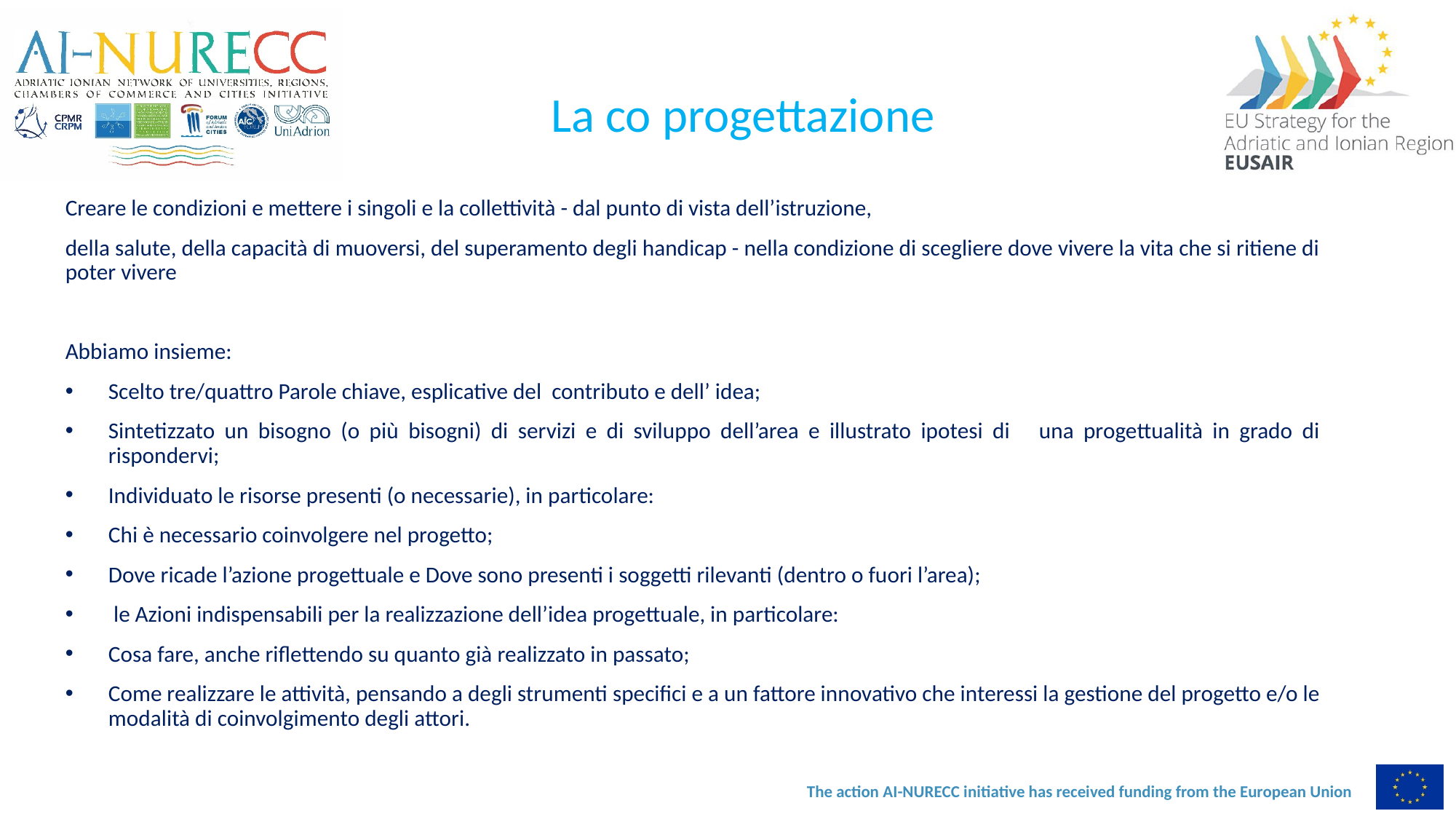

La co progettazione
Creare le condizioni e mettere i singoli e la collettività - dal punto di vista dell’istruzione,
della salute, della capacità di muoversi, del superamento degli handicap - nella condizione di scegliere dove vivere la vita che si ritiene di poter vivere

Abbiamo insieme:
Scelto tre/quattro Parole chiave, esplicative del  contributo e dell’ idea;
Sintetizzato un bisogno (o più bisogni) di servizi e di sviluppo dell’area e illustrato ipotesi di   una progettualità in grado di rispondervi;
Individuato le risorse presenti (o necessarie), in particolare:
Chi è necessario coinvolgere nel progetto;
Dove ricade l’azione progettuale e Dove sono presenti i soggetti rilevanti (dentro o fuori l’area);
 le Azioni indispensabili per la realizzazione dell’idea progettuale, in particolare:
Cosa fare, anche riflettendo su quanto già realizzato in passato;
Come realizzare le attività, pensando a degli strumenti specifici e a un fattore innovativo che interessi la gestione del progetto e/o le modalità di coinvolgimento degli attori.